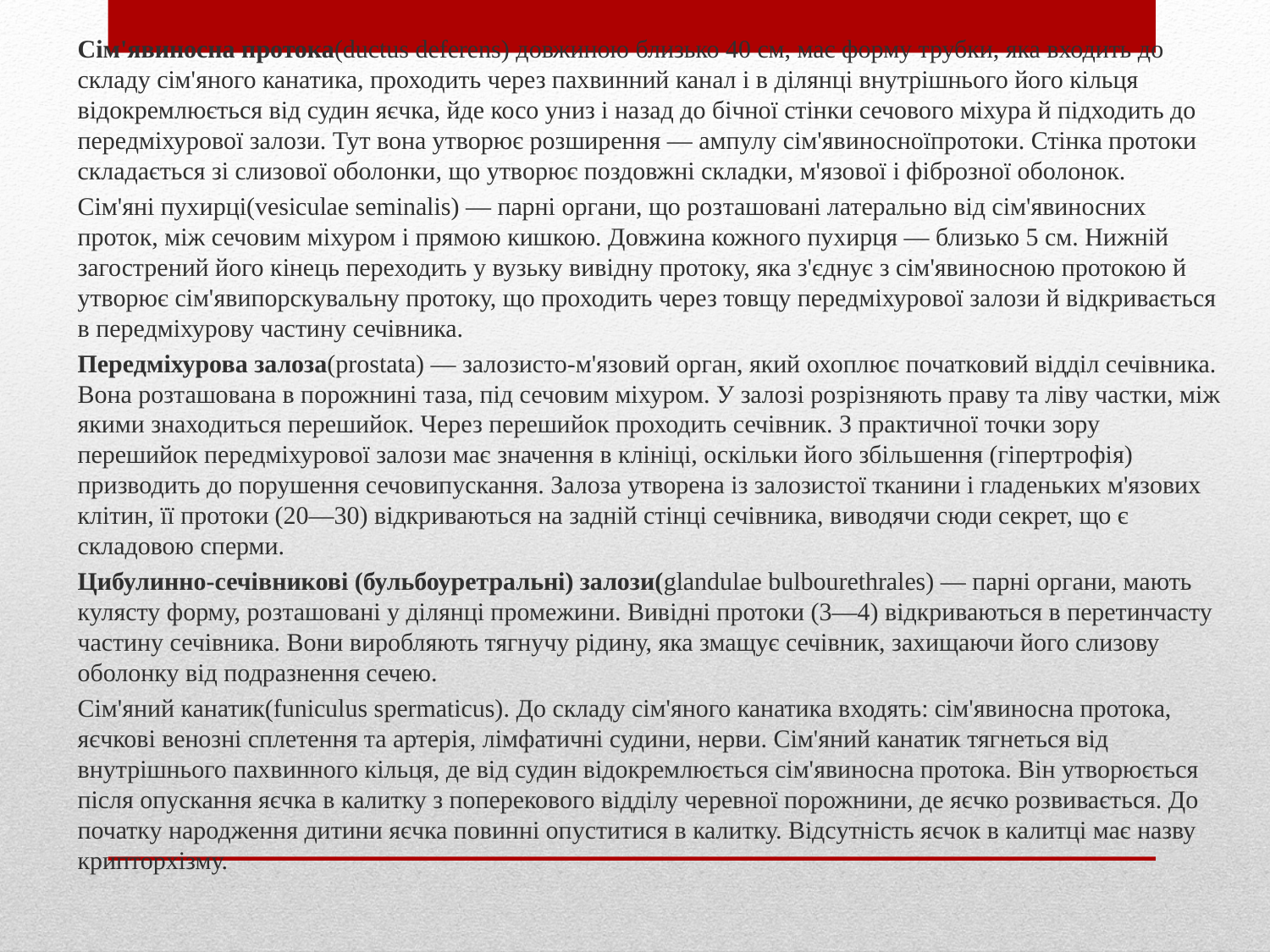

Сім'явиносна протока(ductus deferens) довжиною близько 40 см, має форму трубки, яка входить до складу сім'яного канати­ка, проходить через пахвинний канал і в ділянці внутрішнього його кільця відокремлюється від судин яєчка, йде косо униз і на­зад до бічної стінки сечового міхура й підходить до передміхуро­вої залози. Тут вона утворює розширення — ампулу сім'явиносноїпротоки. Стінка протоки складається зі слизової оболонки, що утворює поздовжні складки, м'язової і фіброзної оболонок.
Сім'яні пухирці(vesiculae seminalis) — парні органи, що роз­ташовані латерально від сім'явиносних проток, між сечовим мі­хуром і прямою кишкою. Довжина кожного пухирця — близько 5 см. Нижній загострений його кінець переходить у вузьку виві­дну протоку, яка з'єднує з сім'явиносною протокою й утворює сім'явипорскувальну протоку, що проходить через товщу перед­міхурової залози й відкривається в передміхурову частину се­чівника.
Передміхурова залоза(prostata) — залозисто-м'язовий орган, який охоплює початковий відділ сечівника. Вона розташована в порожнині таза, під сечовим міхуром. У залозі розрізняють праву та ліву частки, між якими знаходиться перешийок. Через переши­йок проходить сечівник. З практичної точки зору перешийок пе­редміхурової залози має значення в клініці, оскільки його збіль­шення (гіпертрофія) призводить до порушення сечовипускання. Залоза утворена із залозистої тканини і гладеньких м'язових клі­тин, її протоки (20—30) відкриваються на задній стінці сечівника, виводячи сюди секрет, що є складовою сперми.
Цибулинно-сечівникові (бульбоуретральні) залози(glandulae bulbourethrales) — парні органи, мають кулясту форму, розташо­вані у ділянці промежини. Вивідні протоки (3—4) відкриваються в перетинчасту частину сечівника. Вони виробляють тягнучу рі­дину, яка змащує сечівник, захищаючи його слизову оболонку від подразнення сечею.
Сім'яний канатик(funiculus spermaticus). До складу сім'яного канатика входять: сім'явиносна протока, яєчкові венозні сплетення та артерія, лімфатичні судини, нерви. Сім'яний канатик тягнеться від внутрішнього пахвинного кільця, де від судин відокремлюєть­ся сім'явиносна протока. Він утворюється після опускання яєчка в калитку з поперекового відділу черевної порожнини, де яєчко розвивається. До початку народження дитини яєчка повинні опус­титися в калитку. Відсутність яєчок в калитці має назву криптор­хізму.